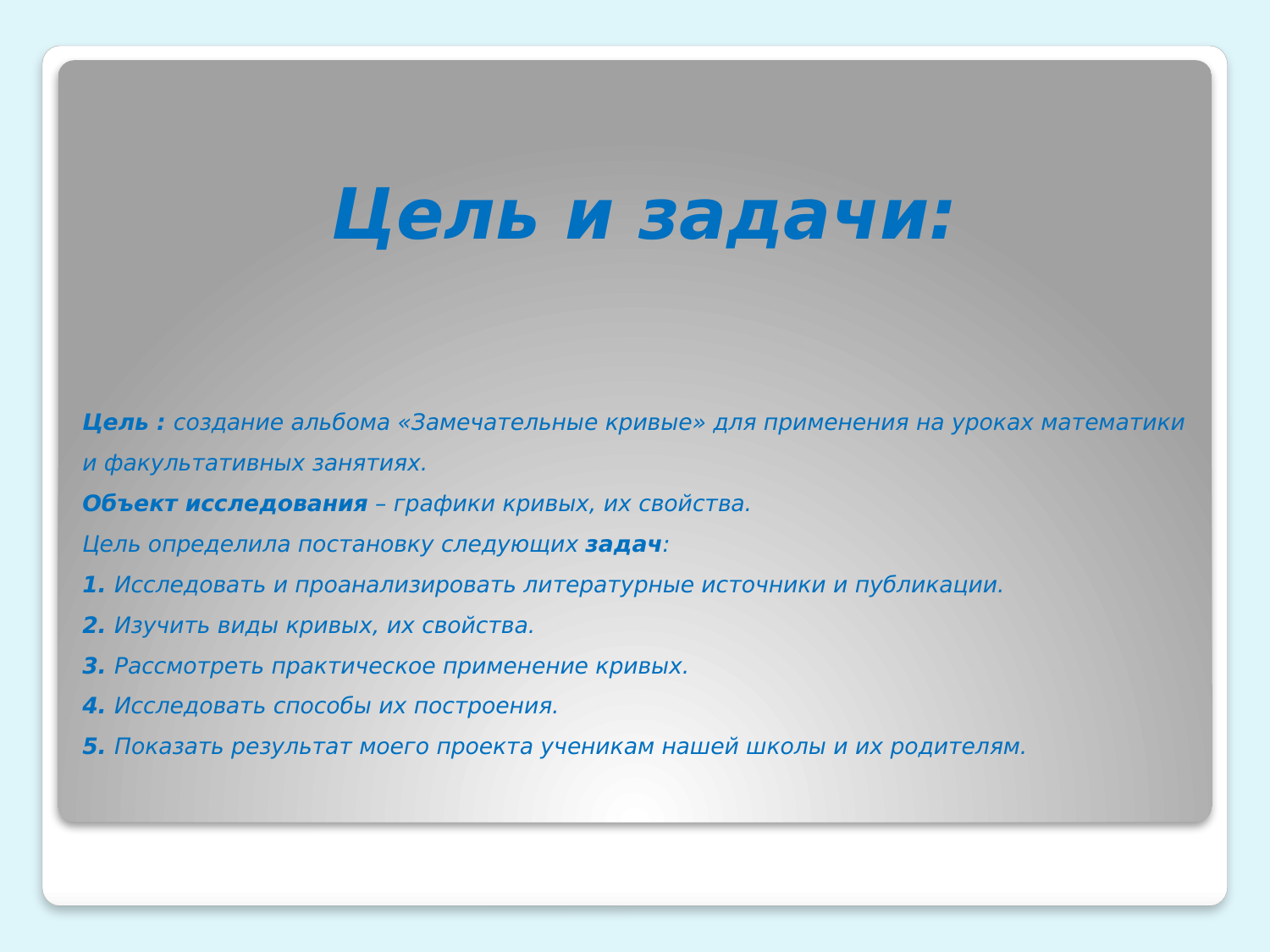

Цель и задачи:
# Цель : создание альбома «Замечательные кривые» для применения на уроках математики и факультативных занятиях. Объект исследования – графики кривых, их свойства. Цель определила постановку следующих задач: 1. Исследовать и проанализировать литературные источники и публикации. 2. Изучить виды кривых, их свойства. 3. Рассмотреть практическое применение кривых. 4. Исследовать способы их построения. 5. Показать результат моего проекта ученикам нашей школы и их родителям.